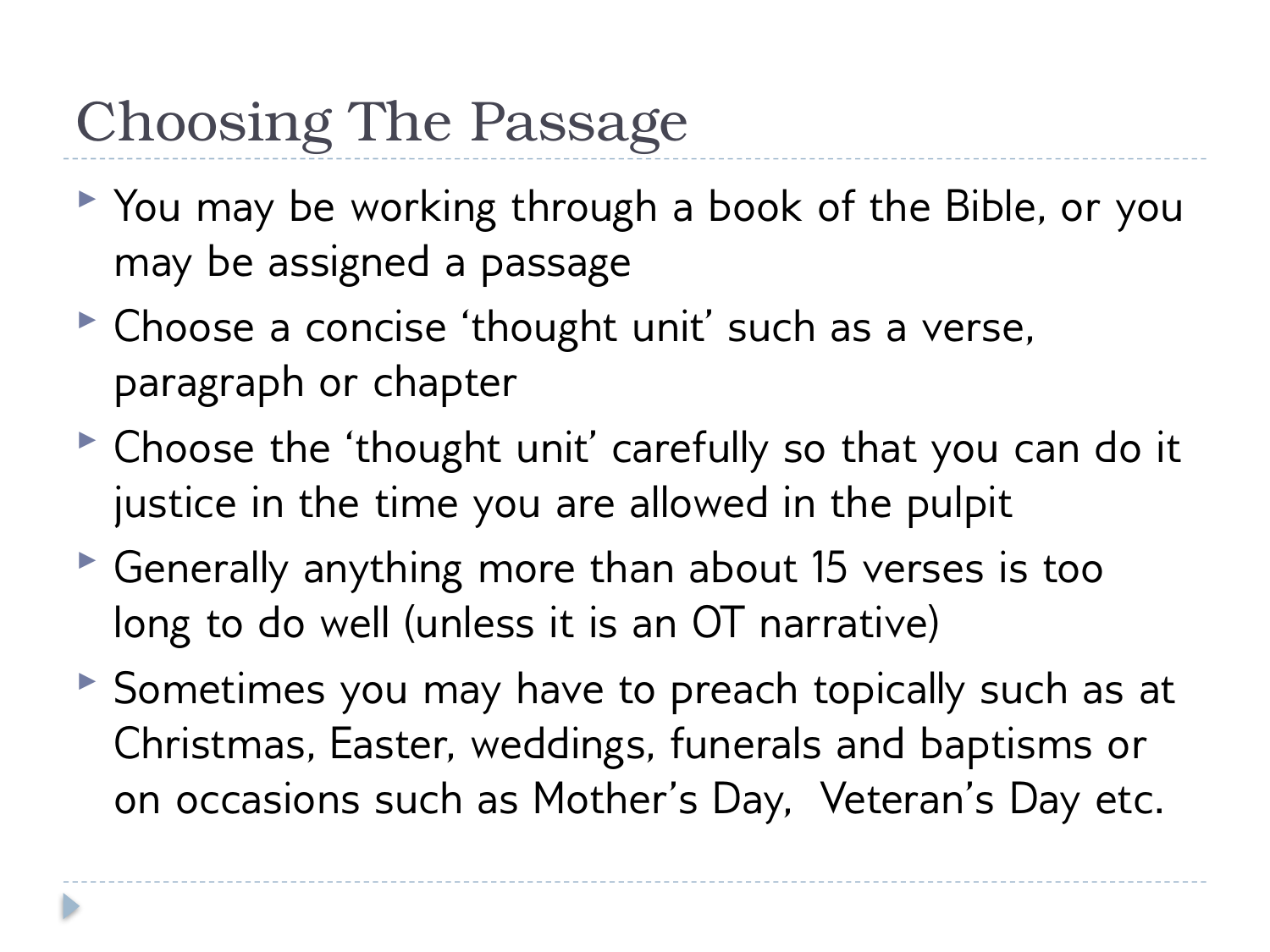

# Choosing The Passage
You may be working through a book of the Bible, or you may be assigned a passage
Choose a concise ‘thought unit’ such as a verse, paragraph or chapter
Choose the ‘thought unit’ carefully so that you can do it justice in the time you are allowed in the pulpit
Generally anything more than about 15 verses is too long to do well (unless it is an OT narrative)
Sometimes you may have to preach topically such as at Christmas, Easter, weddings, funerals and baptisms or on occasions such as Mother’s Day,  Veteran’s Day etc.